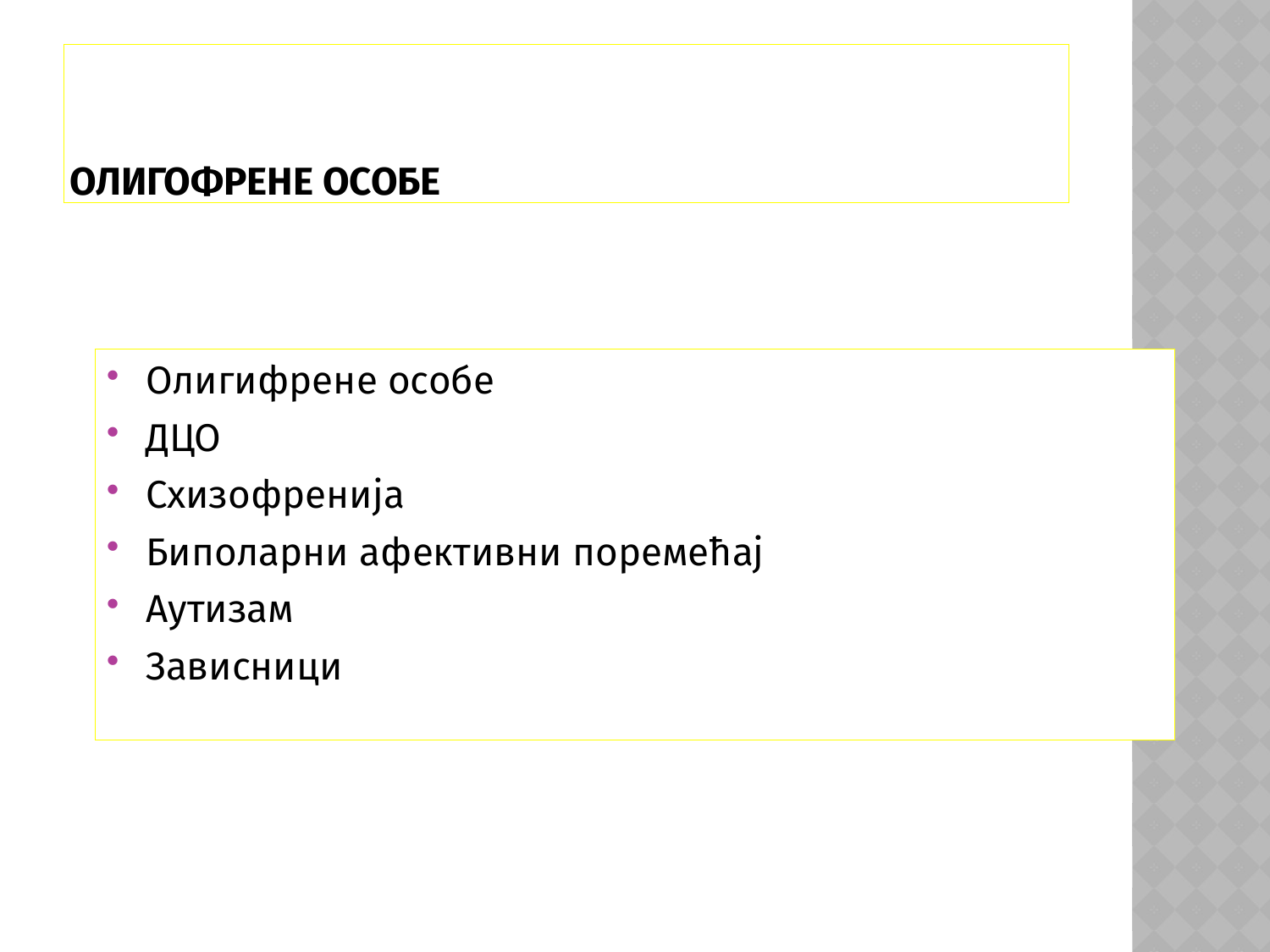

# ОЛИГОФРЕНЕ ОСОБЕ
Олигифрене особе
ДЦО
Схизофренија
Биполарни афективни поремећај
Аутизам
Зависници